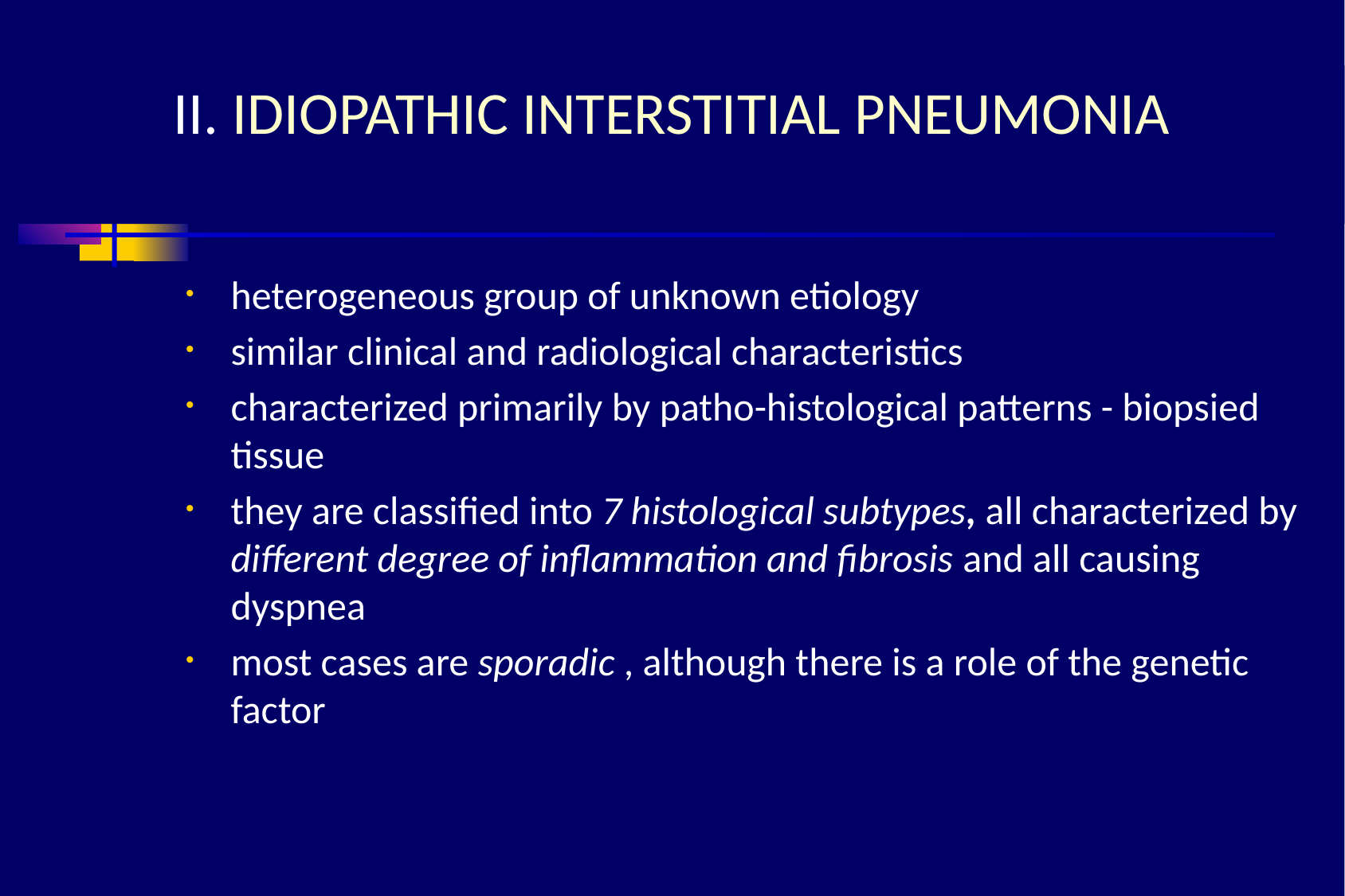

# II. IDIOPATHIC INTERSTITIAL PNEUMONIA
heterogeneous group of unknown etiology
similar clinical and radiological characteristics
characterized primarily by patho-histological patterns - biopsied tissue
they are classified into 7 histological subtypes, all characterized by different degree of inflammation and fibrosis and all causing dyspnea
most cases are sporadic , although there is a role of the genetic factor